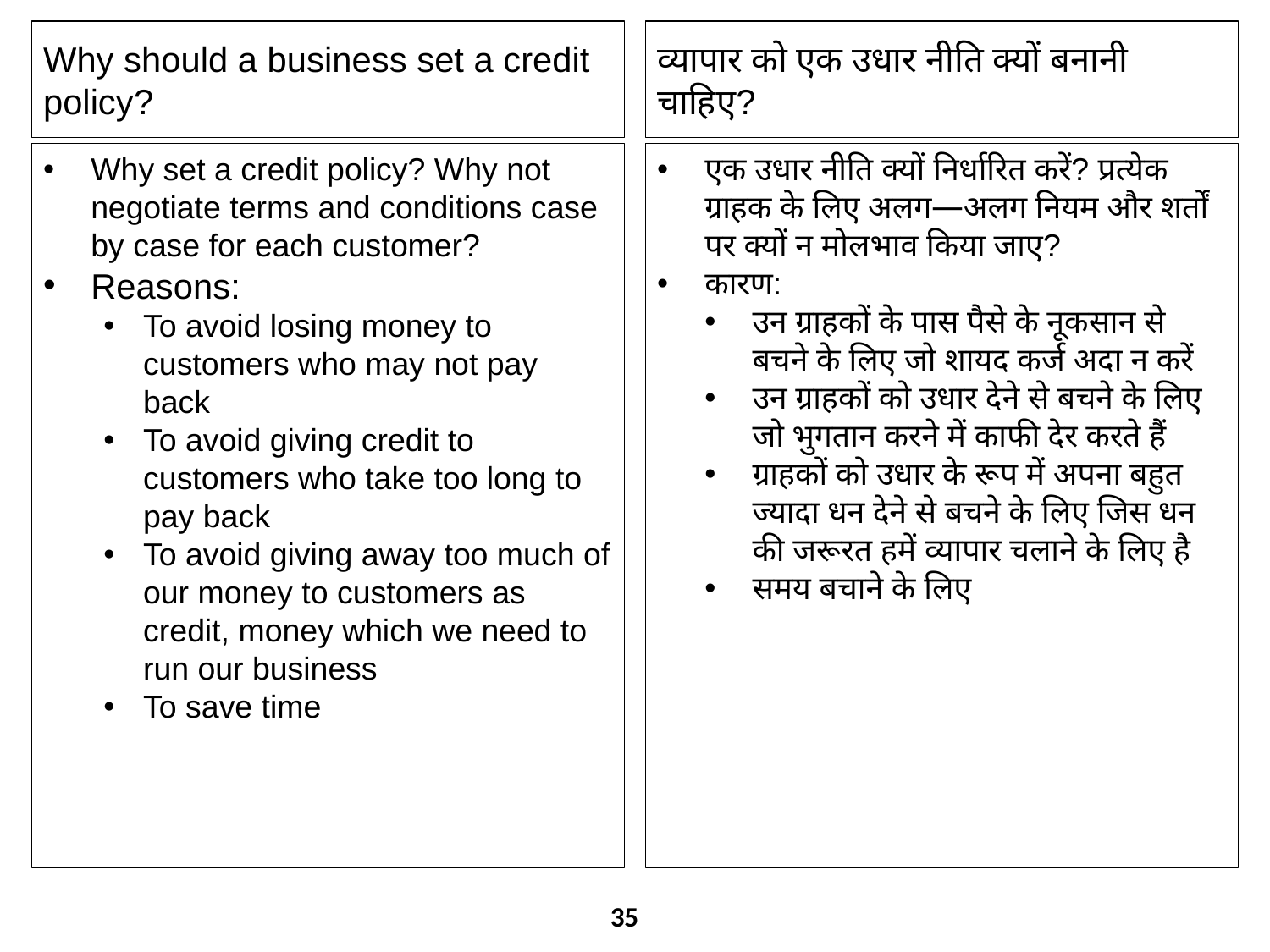

Why should a business set a credit policy?
व्यापार को एक उधार नीति क्यों बनानी चाहिए?
Why set a credit policy? Why not negotiate terms and conditions case by case for each customer?
Reasons:
To avoid losing money to customers who may not pay back
To avoid giving credit to customers who take too long to pay back
To avoid giving away too much of our money to customers as credit, money which we need to run our business
To save time
एक उधार नीति क्यों निर्धारित करें? प्रत्येक ग्राहक के लिए अलग—अलग नियम और शर्तों पर क्यों न मोलभाव किया जाए?
कारण:
उन ग्राहकों के पास पैसे के नूकसान से बचने के लिए जो शायद कर्ज अदा न करें
उन ग्राहकों को उधार देने से बचने के लिए जो भुगतान करने में काफी देर करते हैं
ग्राहकों को उधार के रूप में अपना बहुत ज्यादा धन देने से बचने के लिए जिस धन की जरूरत हमें व्यापार चलाने के लिए है
समय बचाने के लिए
35